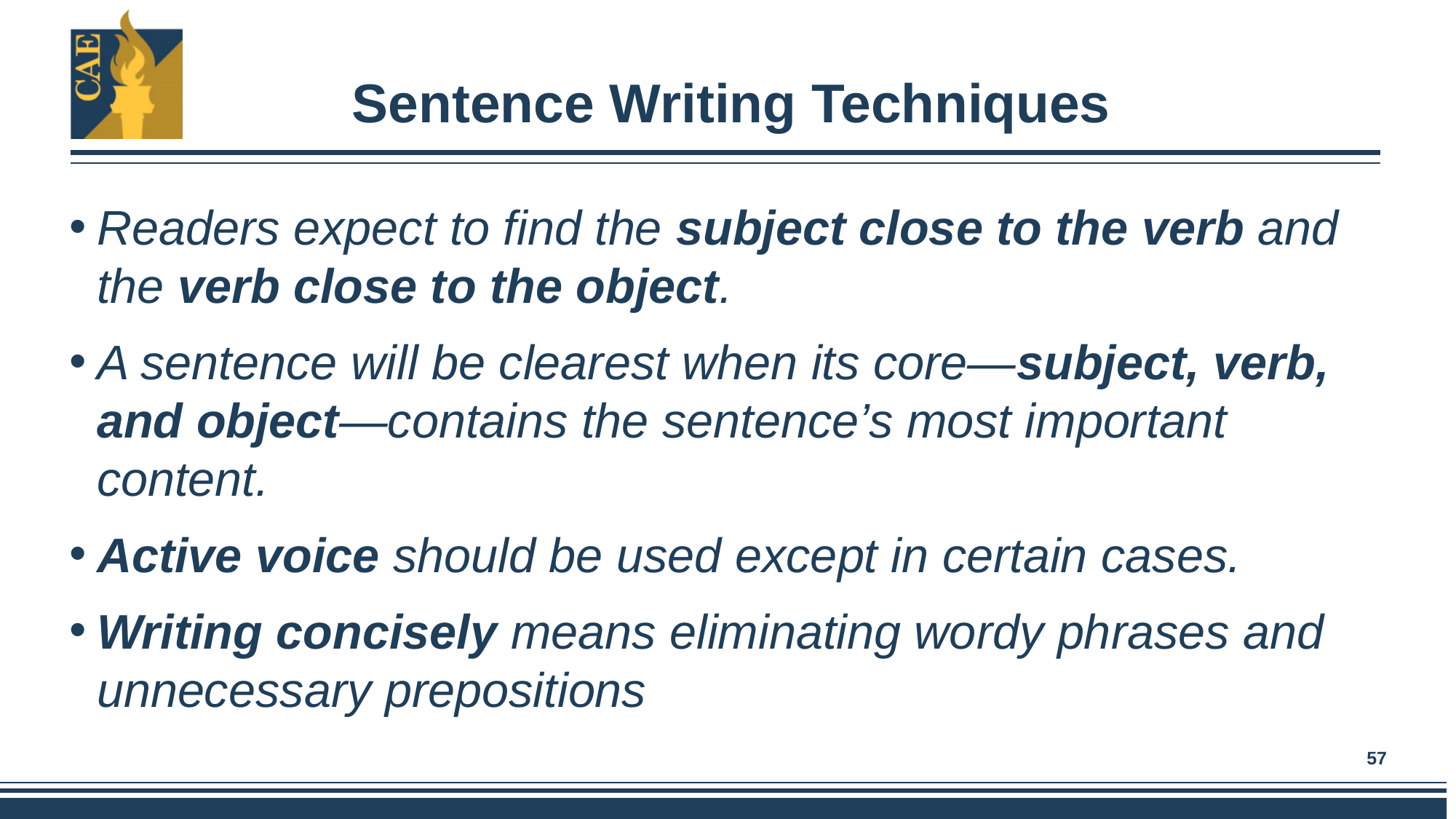

# Sentence Writing Techniques
Readers expect to find the subject close to the verb and the verb close to the object.
A sentence will be clearest when its core—subject, verb, and object—contains the sentence’s most important content.
Active voice should be used except in certain cases.
Writing concisely means eliminating wordy phrases and unnecessary prepositions
57